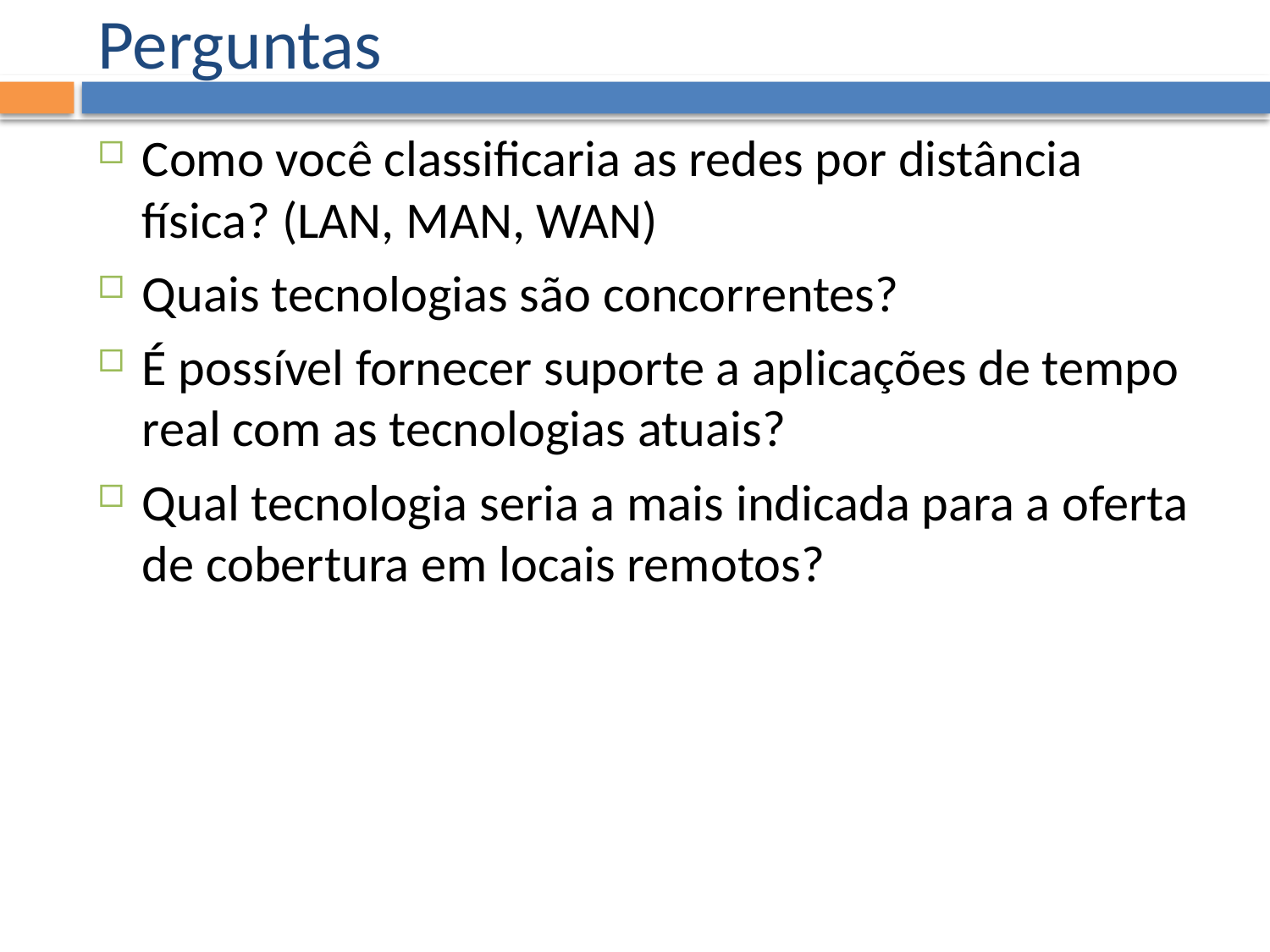

# Perguntas
Como você classificaria as redes por distância física? (LAN, MAN, WAN)
Quais tecnologias são concorrentes?
É possível fornecer suporte a aplicações de tempo real com as tecnologias atuais?
Qual tecnologia seria a mais indicada para a oferta de cobertura em locais remotos?